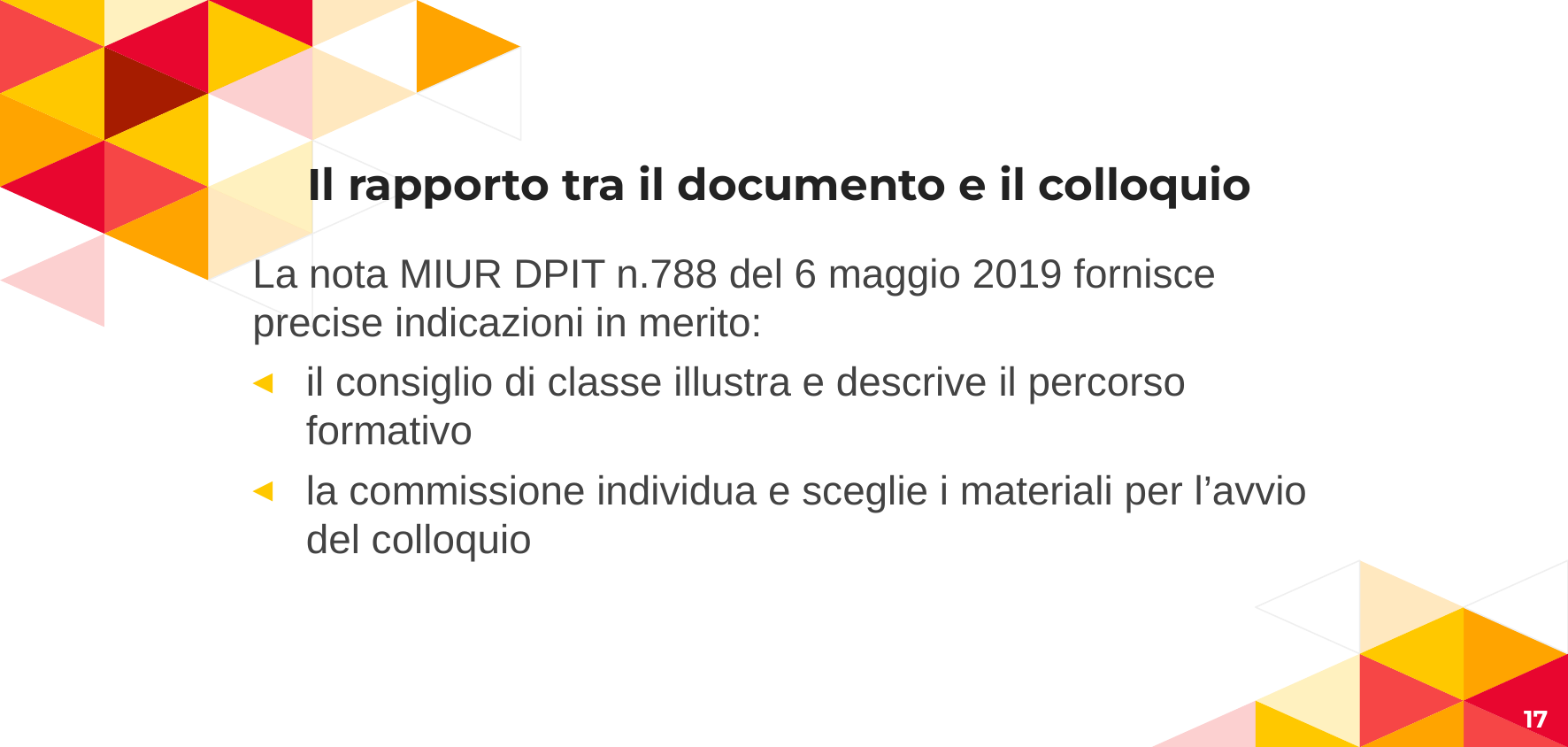

# Il rapporto tra il documento e il colloquio
La nota MIUR DPIT n.788 del 6 maggio 2019 fornisce precise indicazioni in merito:
il consiglio di classe illustra e descrive il percorso formativo
la commissione individua e sceglie i materiali per l’avvio del colloquio

17